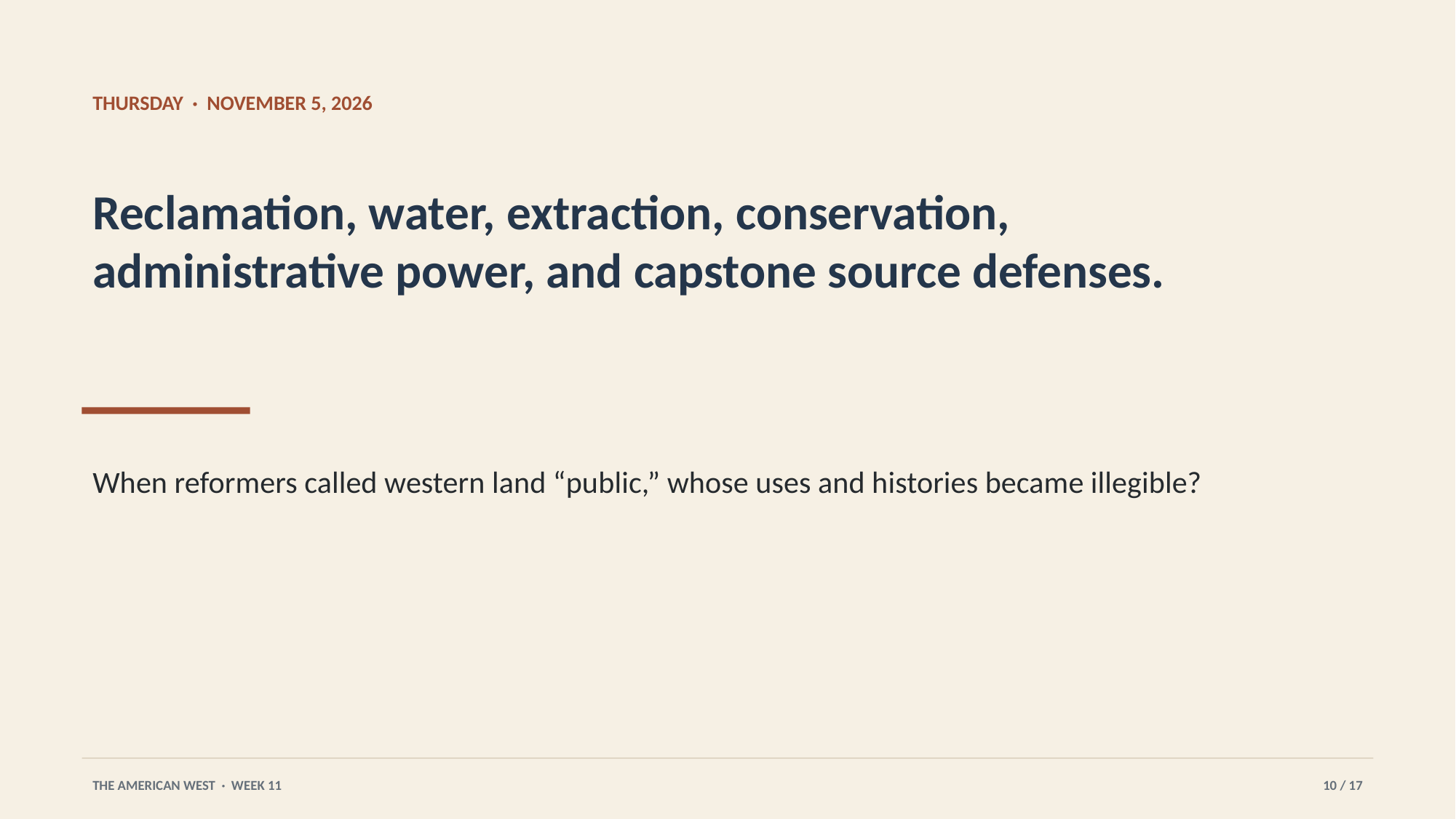

THURSDAY  ·  NOVEMBER 5, 2026
Reclamation, water, extraction, conservation, administrative power, and capstone source defenses.

When reformers called western land “public,” whose uses and histories became illegible?

THE AMERICAN WEST  ·  WEEK 11
10 / 17